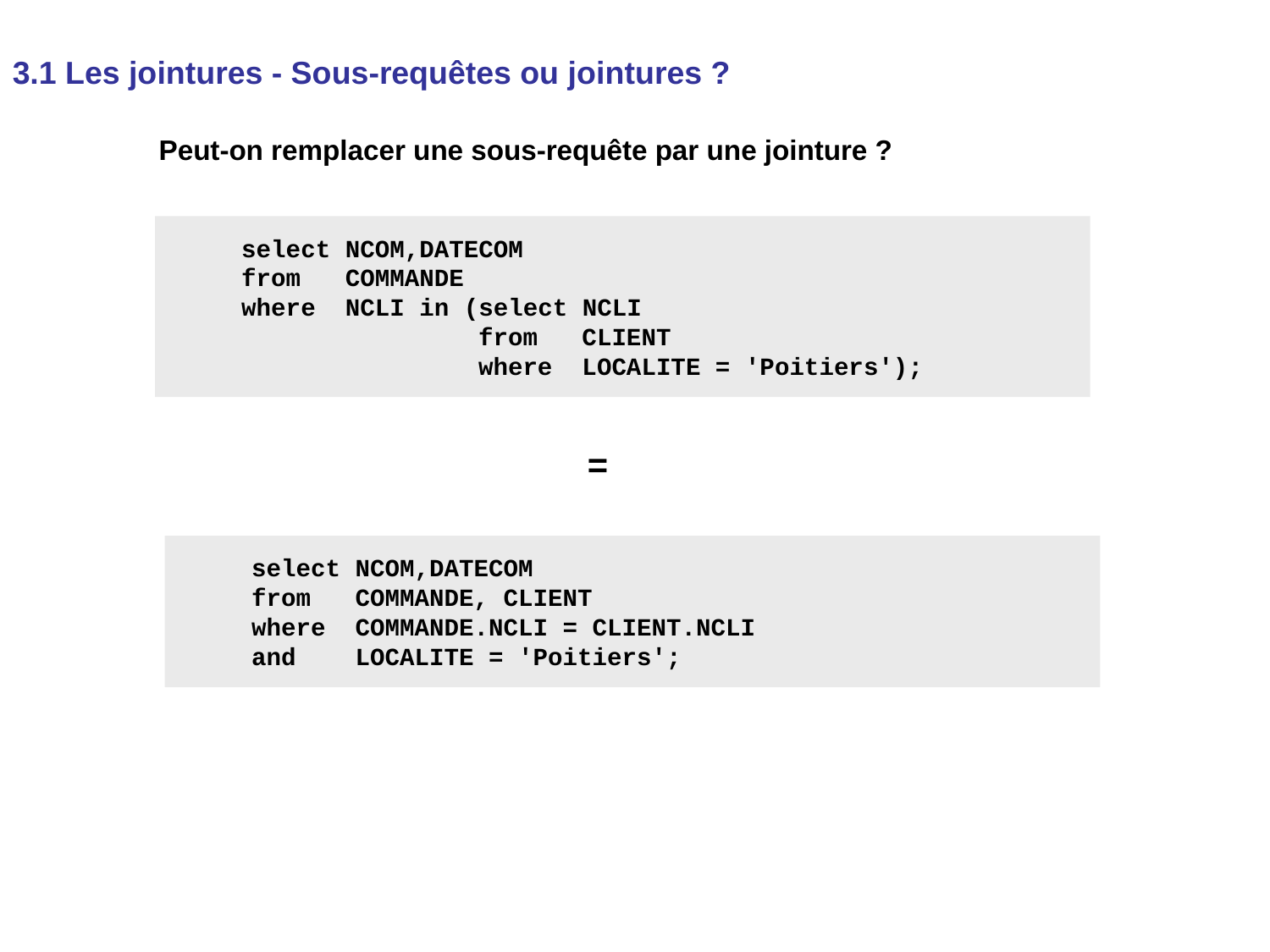

3.1 Les jointures - Sous-requêtes ou jointures ?
Peut-on remplacer une sous-requête par une jointure ?
     select NCOM,DATECOM
     from   COMMANDE
     where  NCLI in (select NCLI
                     from   CLIENT
                     where  LOCALITE = 'Poitiers');
=
     select NCOM,DATECOM
     from   COMMANDE, CLIENT
     where  COMMANDE.NCLI = CLIENT.NCLI
     and    LOCALITE = 'Poitiers';